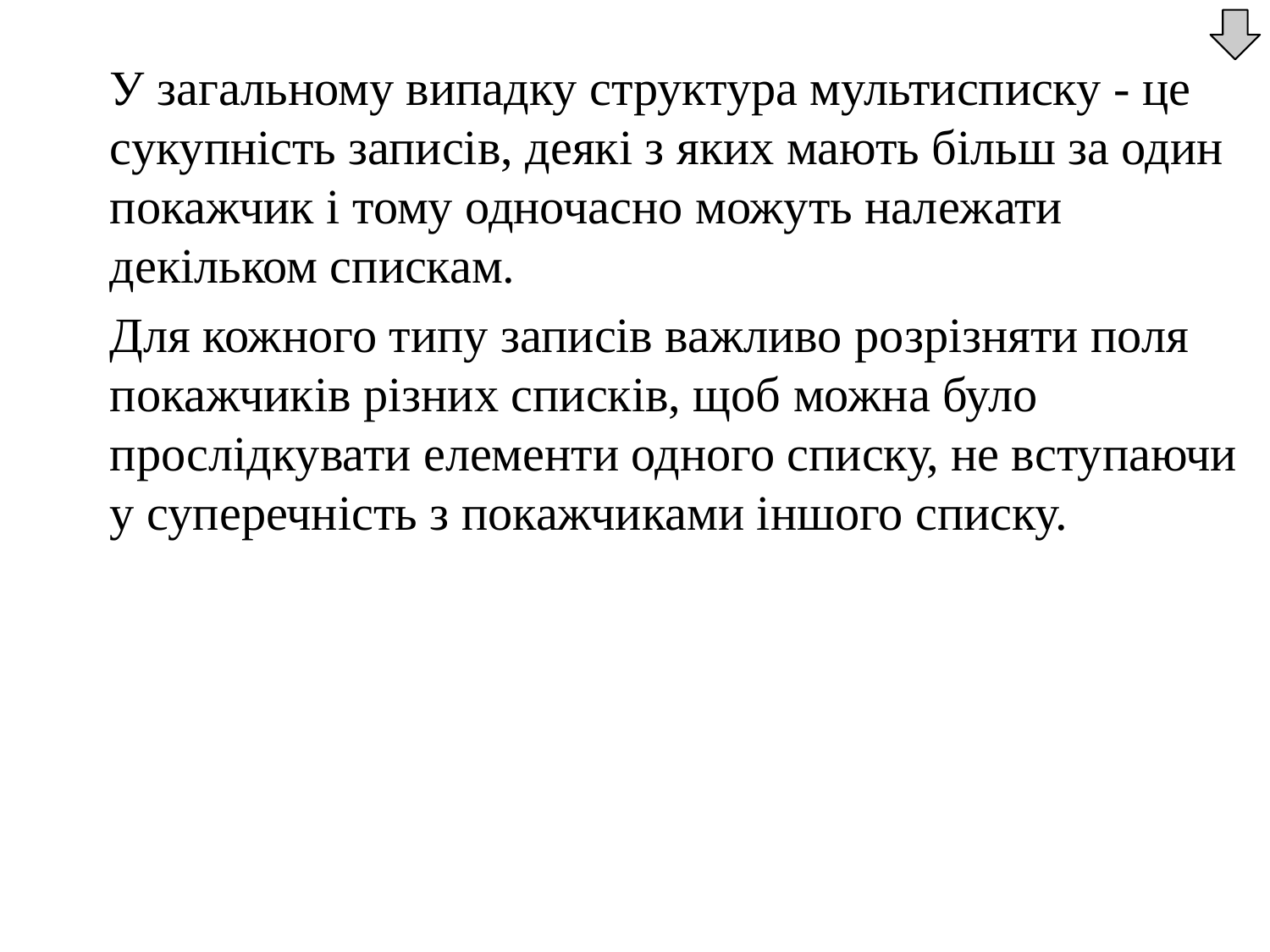

У загальному випадку структура мультисписку - це сукупність записів, деякі з яких мають більш за один покажчик і тому одночасно можуть належати декільком спискам.
	Для кожного типу записів важливо розрізняти поля покажчиків різних списків, щоб можна було прослідкувати елементи одного списку, не вступаючи у суперечність з покажчиками іншого списку.